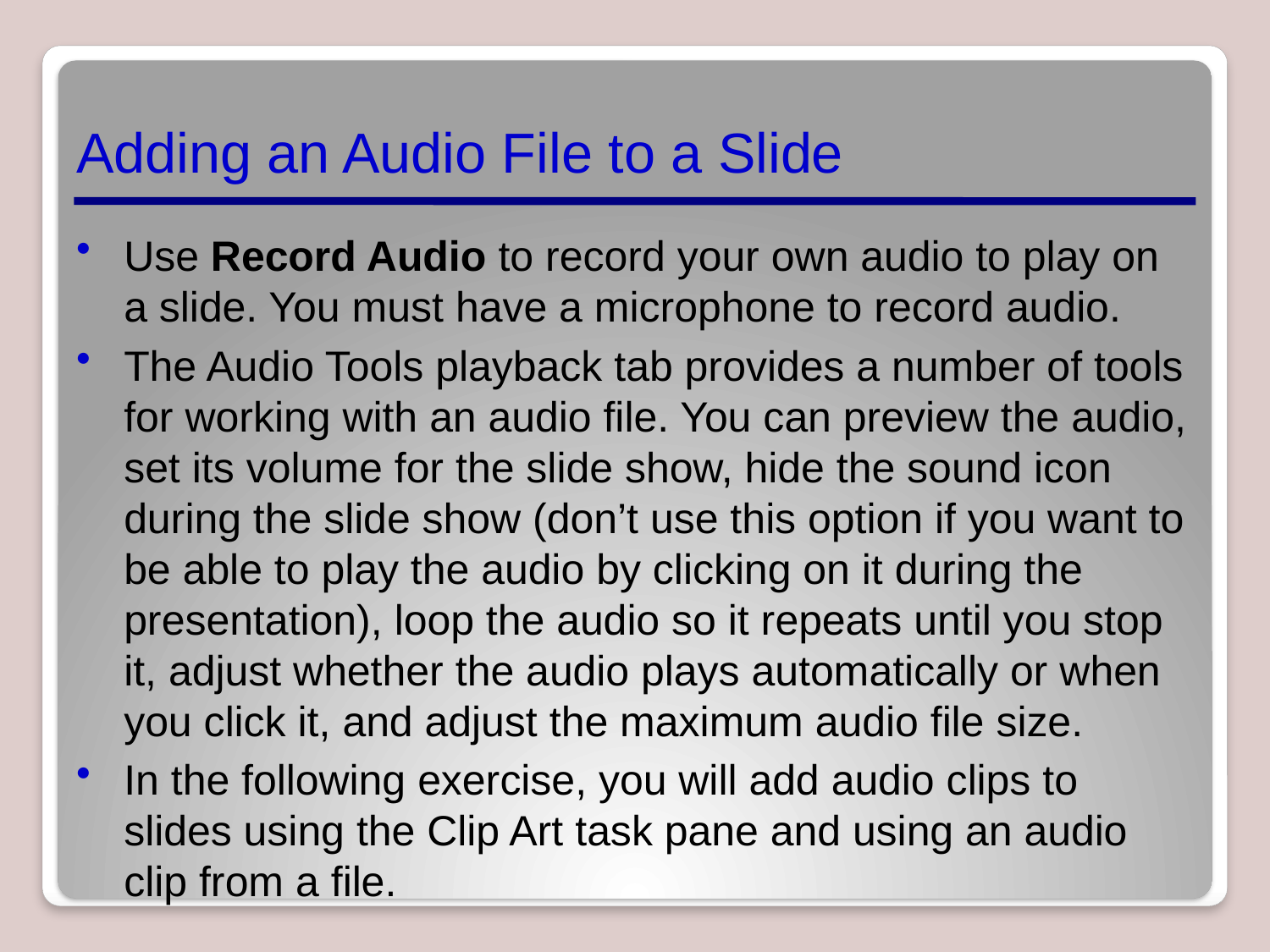

# Adding an Audio File to a Slide
Use Record Audio to record your own audio to play on a slide. You must have a microphone to record audio.
The Audio Tools playback tab provides a number of tools for working with an audio file. You can preview the audio, set its volume for the slide show, hide the sound icon during the slide show (don’t use this option if you want to be able to play the audio by clicking on it during the presentation), loop the audio so it repeats until you stop it, adjust whether the audio plays automatically or when you click it, and adjust the maximum audio file size.
In the following exercise, you will add audio clips to slides using the Clip Art task pane and using an audio clip from a file.